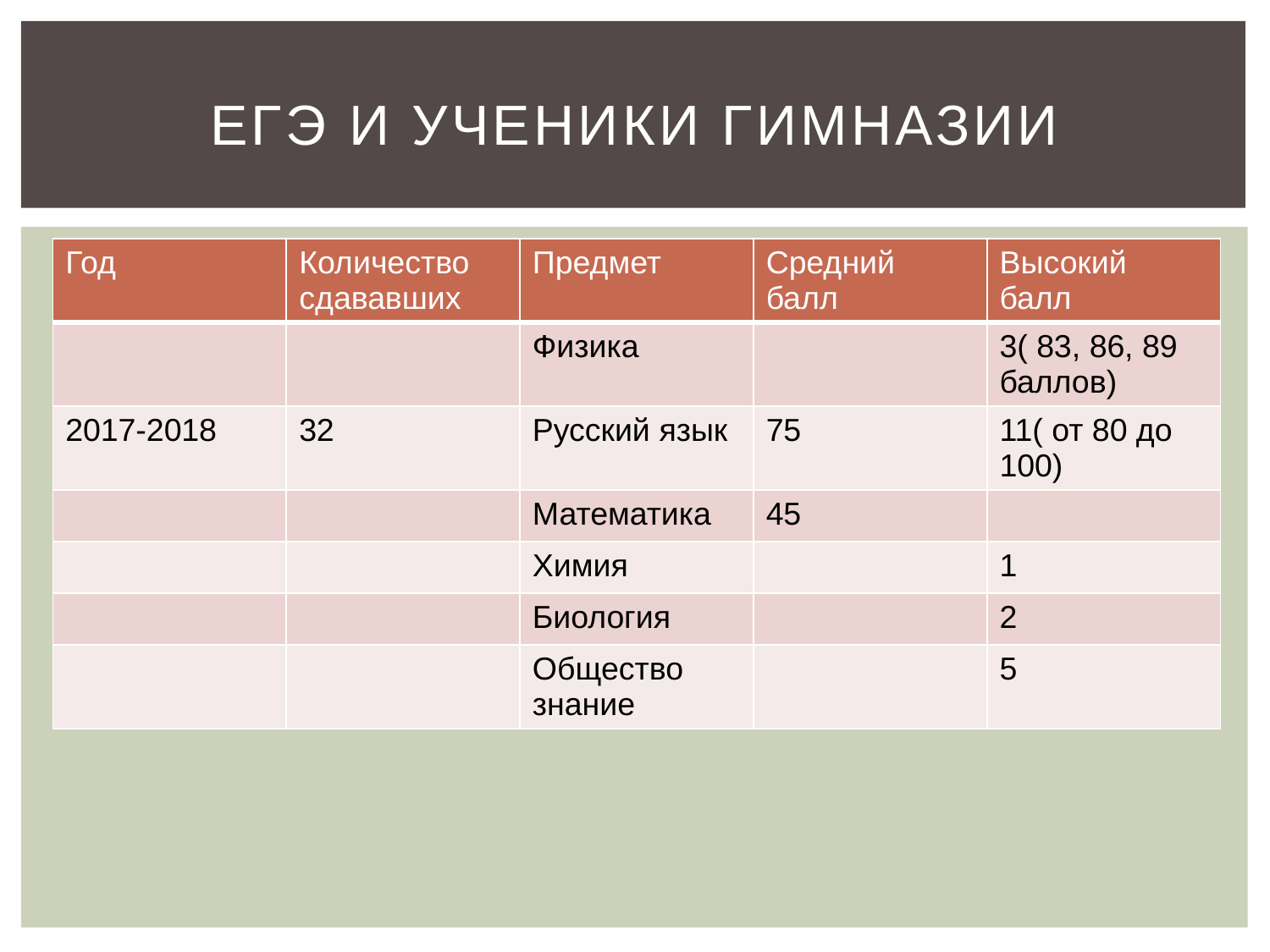

# ЕГЭ и ученики гимназии
| Год | Количество сдававших | Предмет | Средний балл | Высокий балл |
| --- | --- | --- | --- | --- |
|  |  | Физика |  | 3( 83, 86, 89 баллов) |
| 2017-2018 | 32 | Русский язык | 75 | 11( от 80 до 100) |
|  |  | Математика | 45 |  |
|  |  | Химия |  | 1 |
|  |  | Биология |  | 2 |
|  |  | Общество знание |  | 5 |